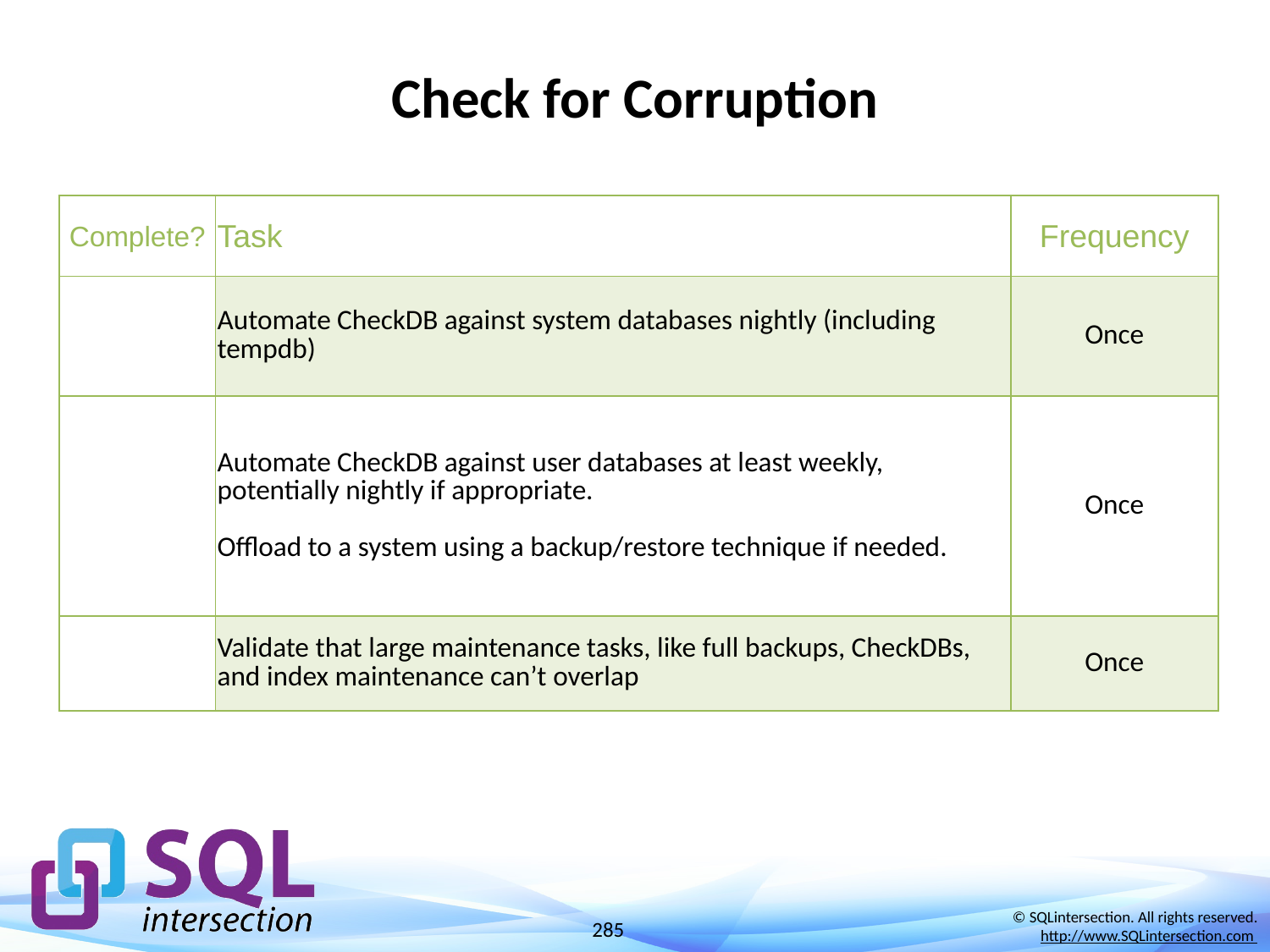

# Check for Corruption
| Complete? | Task | Frequency |
| --- | --- | --- |
|  | Automate CheckDB against system databases nightly (including tempdb) | Once |
|  | Automate CheckDB against user databases at least weekly, potentially nightly if appropriate. Offload to a system using a backup/restore technique if needed. | Once |
|  | Validate that large maintenance tasks, like full backups, CheckDBs, and index maintenance can’t overlap | Once |